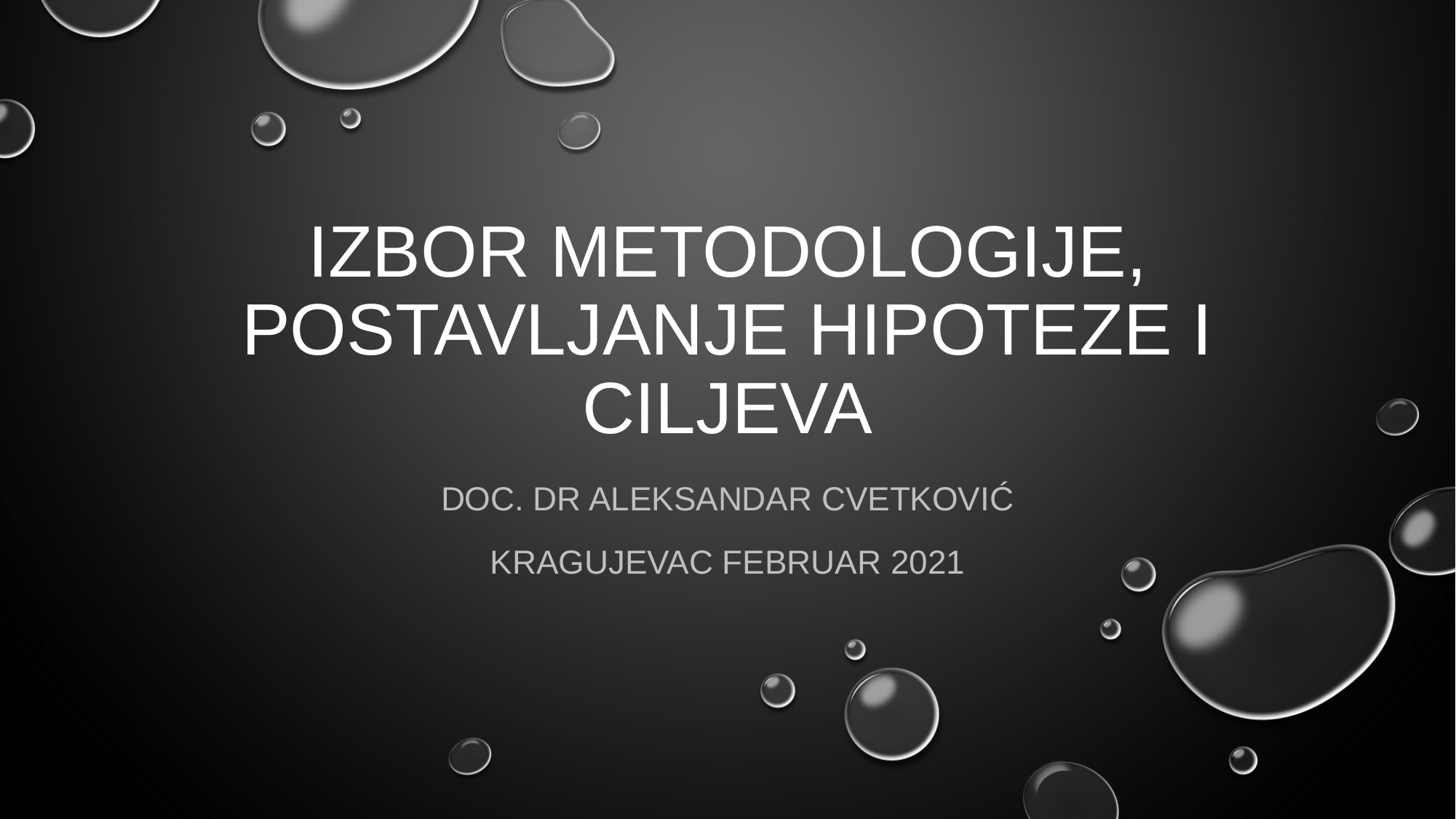

# Izbor metodologije, postavljanje hipoteze i ciljeva
Doc. Dr Aleksandar cvetković
Kragujevac februar 2021